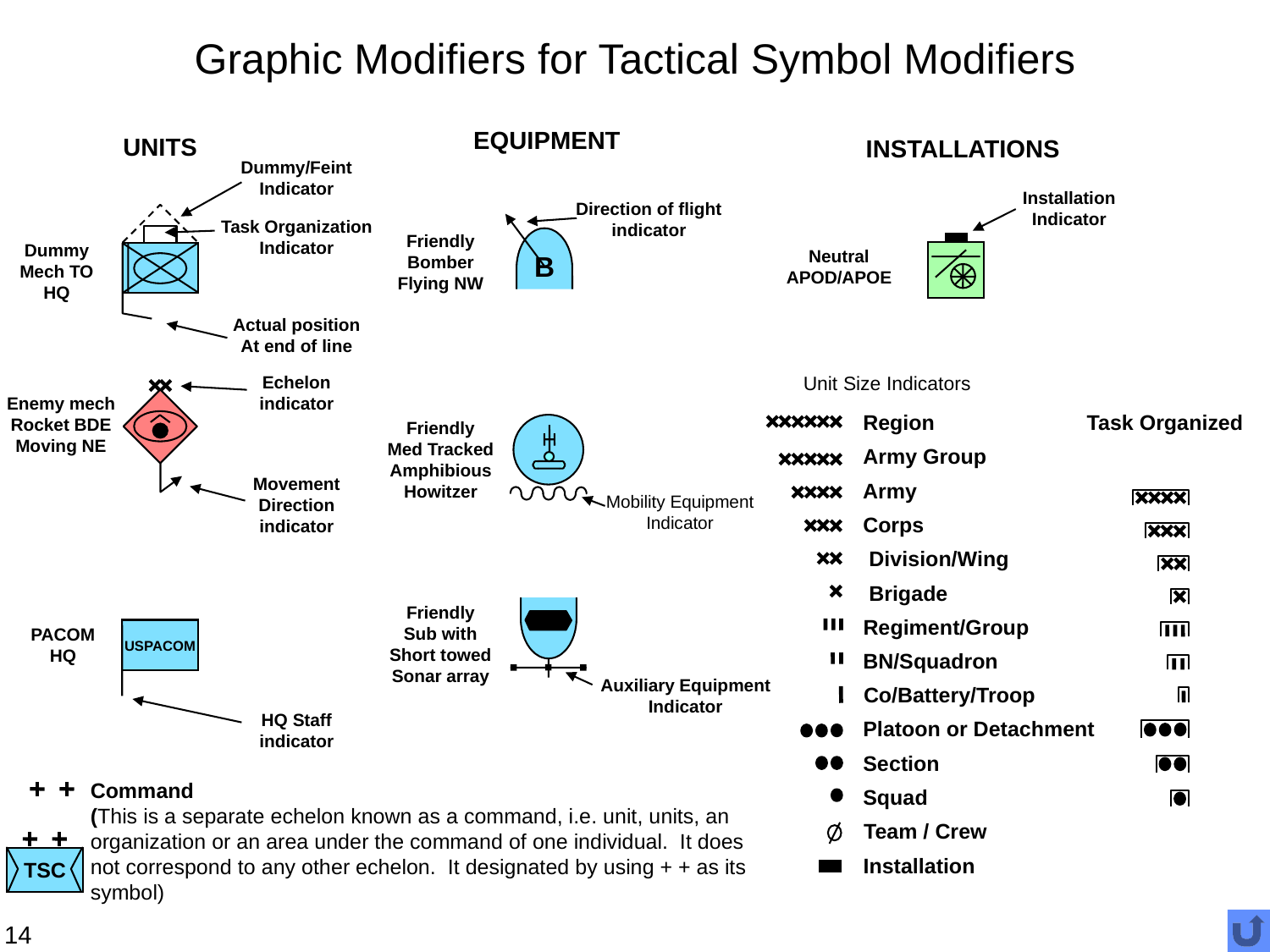

# Graphic Modifiers for Tactical Symbol Modifiers
EQUIPMENT
UNITS
INSTALLATIONS
Dummy/Feint
Indicator

Task Organization
Indicator

Dummy
Mech TO
HQ
Actual position
At end of line

Installation
Indicator

Neutral
APOD/APOE
Direction of flight
indicator

B
Friendly
Bomber
Flying NW

Echelon
indicator

Enemy mech
Rocket BDE
Moving NE
Movement
Direction
indicator

Unit Size Indicators
Region

Army Group

Army

Corps

 Division/Wing

 Brigade

Regiment/Group

BN/Squadron

Co/Battery/Troop

Platoon or Detachment

Section

Squad

Team / Crew

Installation

Task Organized

Friendly
Med Tracked
Amphibious
Howitzer
Mobility Equipment
Indicator

Friendly
Sub with
Short towed
Sonar array

Auxiliary Equipment
Indicator

USPACOM

HQ Staff
indicator
PACOM
HQ

Command
(This is a separate echelon known as a command, i.e. unit, units, an organization or an area under the command of one individual.  It does not correspond to any other echelon.  It designated by using + + as its symbol)

TSC
14